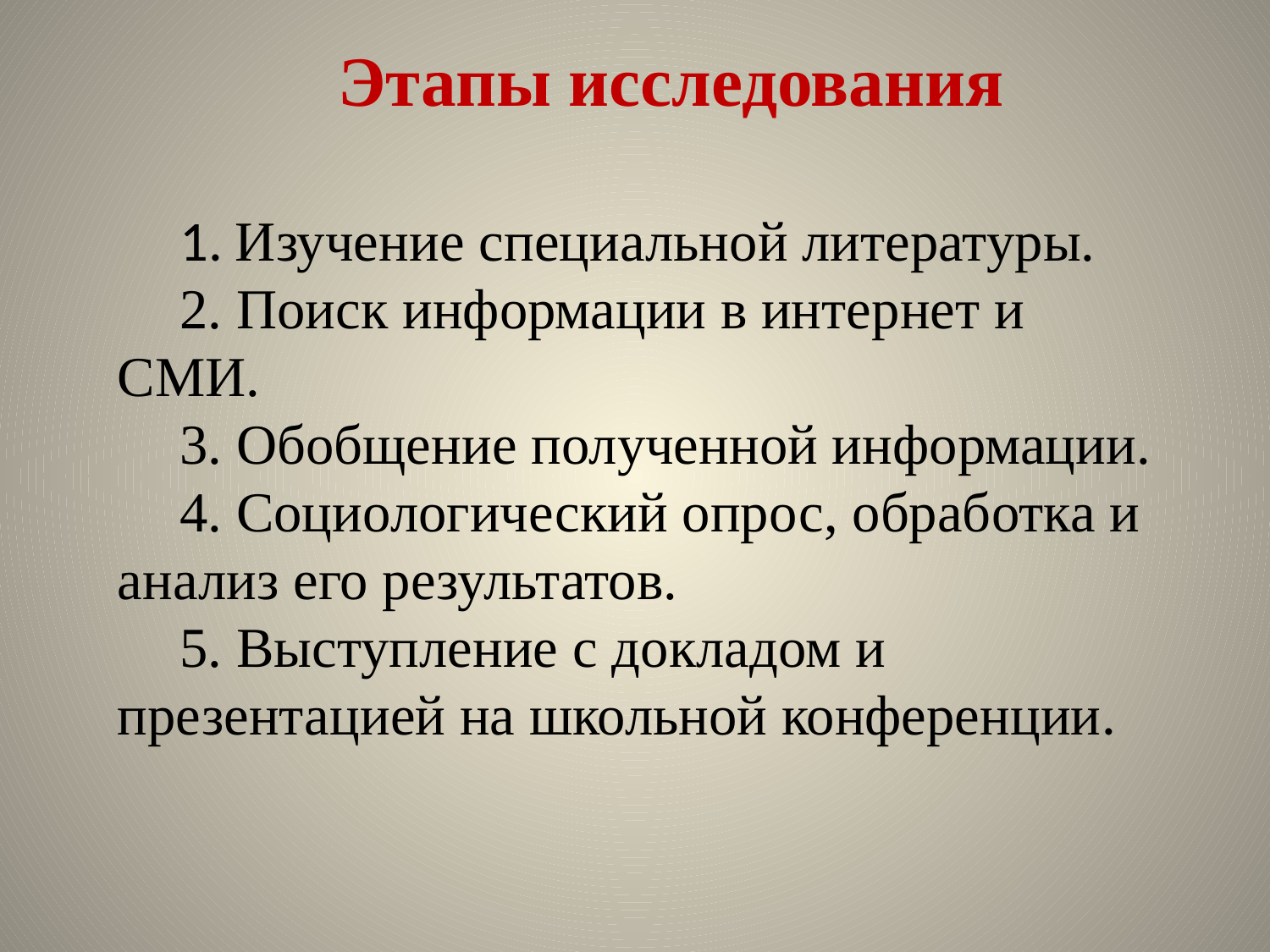

Этапы исследования

1. Изучение специальной литературы.
2. Поиск информации в интернет и СМИ.
3. Обобщение полученной информации.
4. Социологический опрос, обработка и анализ его результатов.
5. Выступление с докладом и презентацией на школьной конференции.
#